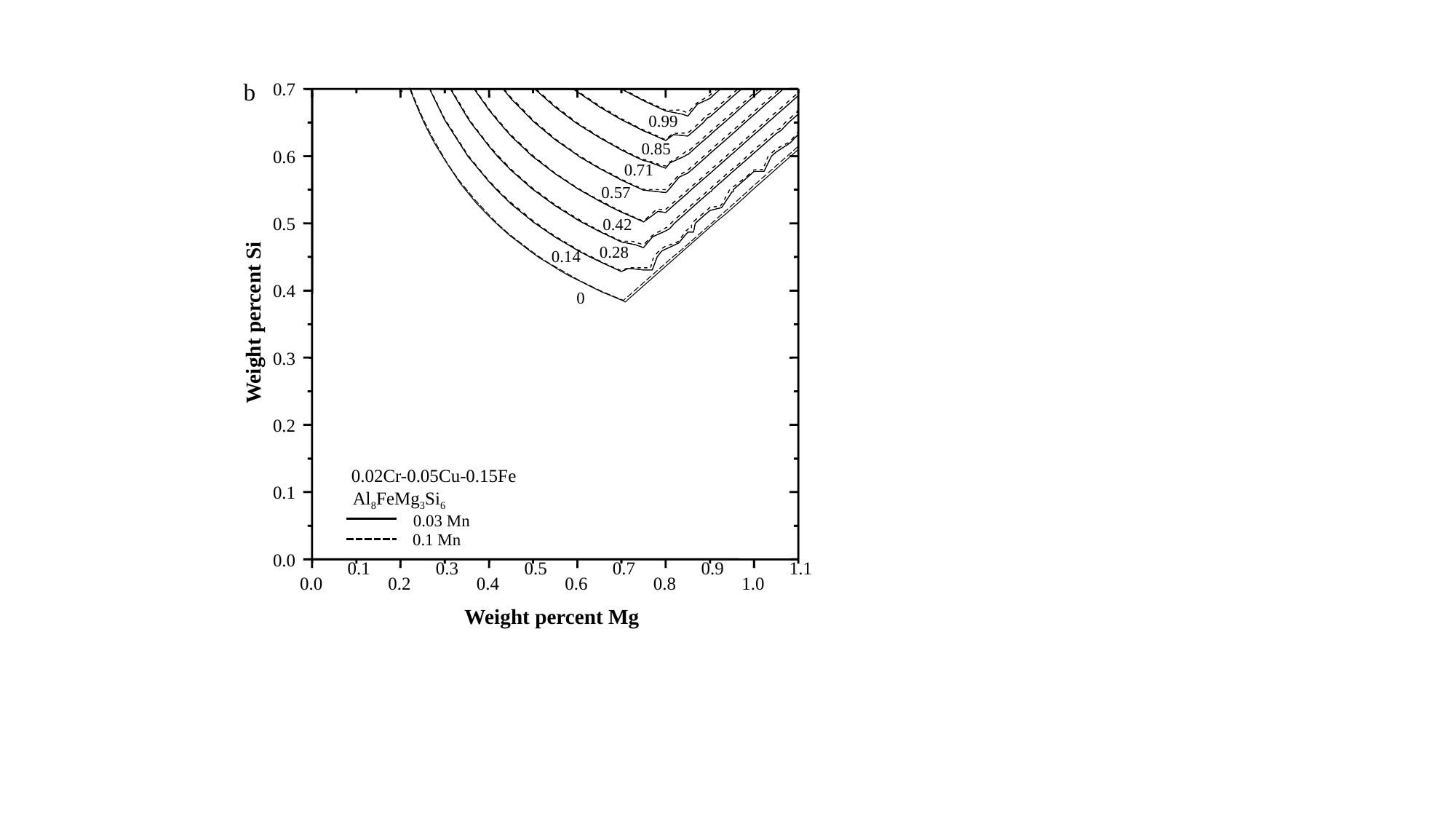

b
0.7

0.99

0.85

0.6

0.71

0.57

0.42

0.5

0.28

0.14

0.4
0

Weight percent Si

0.3

0.2

0.02Cr-0.05Cu-0.15Fe

0.1
Al8FeMg3Si6

0.03 Mn

0.1 Mn

0.0

0.1
0.3
0.5
0.7
0.9
1.1

0.0
0.2
0.4
0.6
0.8
1.0
Weight percent Mg